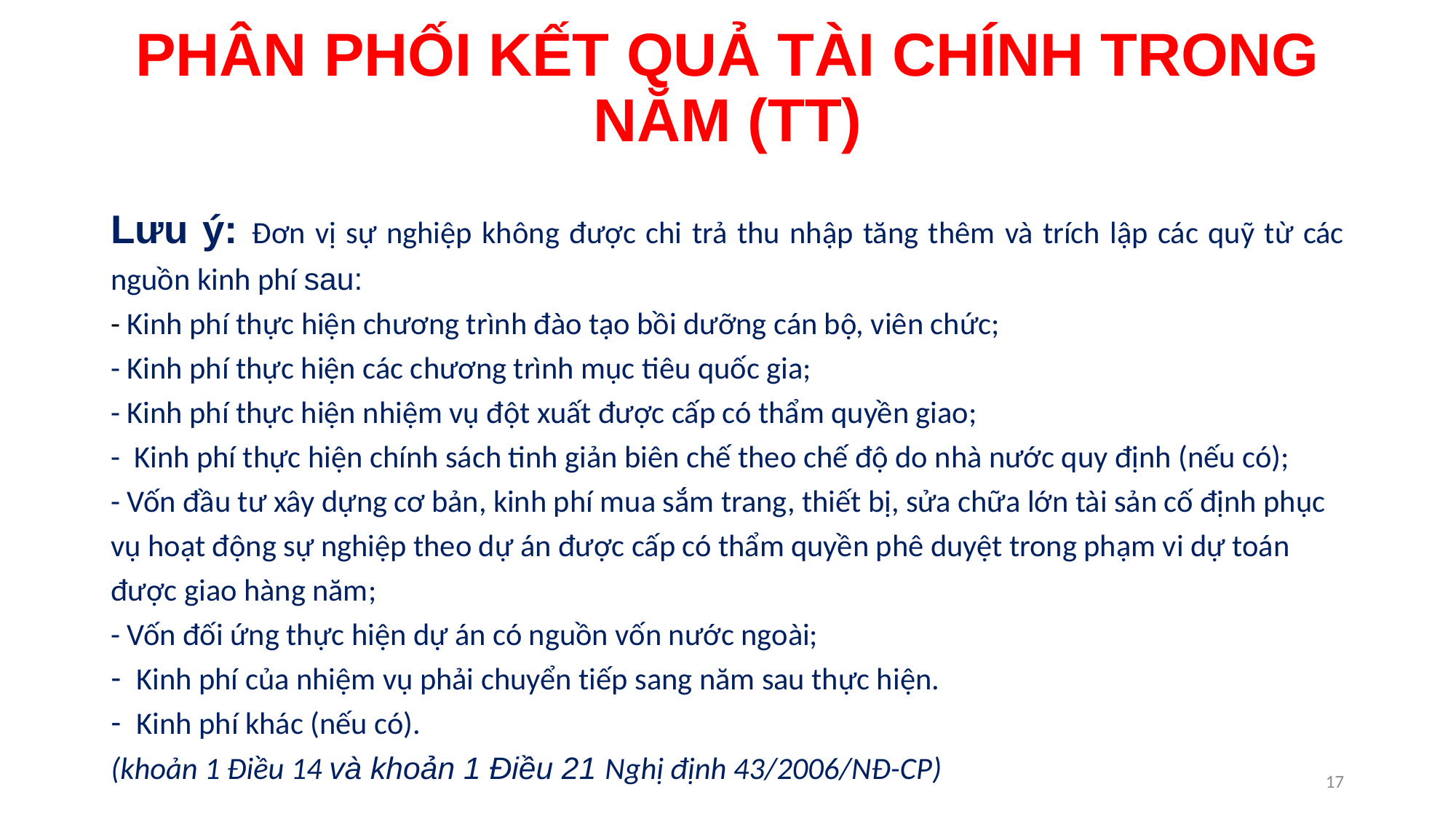

# PHÂN PHỐI KẾT QUẢ TÀI CHÍNH TRONG NĂM (TT)
Lưu ý: Đơn vị sự nghiệp không được chi trả thu nhập tăng thêm và trích lập các quỹ từ các nguồn kinh phí sau:
- Kinh phí thực hiện chương trình đào tạo bồi dưỡng cán bộ, viên chức;
- Kinh phí thực hiện các chương trình mục tiêu quốc gia;
- Kinh phí thực hiện nhiệm vụ đột xuất được cấp có thẩm quyền giao;
-  Kinh phí thực hiện chính sách tinh giản biên chế theo chế độ do nhà nước quy định (nếu có);
- Vốn đầu tư xây dựng cơ bản, kinh phí mua sắm trang, thiết bị, sửa chữa lớn tài sản cố định phục vụ hoạt động sự nghiệp theo dự án được cấp có thẩm quyền phê duyệt trong phạm vi dự toán được giao hàng năm;
- Vốn đối ứng thực hiện dự án có nguồn vốn nước ngoài;
Kinh phí của nhiệm vụ phải chuyển tiếp sang năm sau thực hiện.
Kinh phí khác (nếu có).
(khoản 1 Điều 14 và khoản 1 Điều 21 Nghị định 43/2006/NĐ-CP)
17